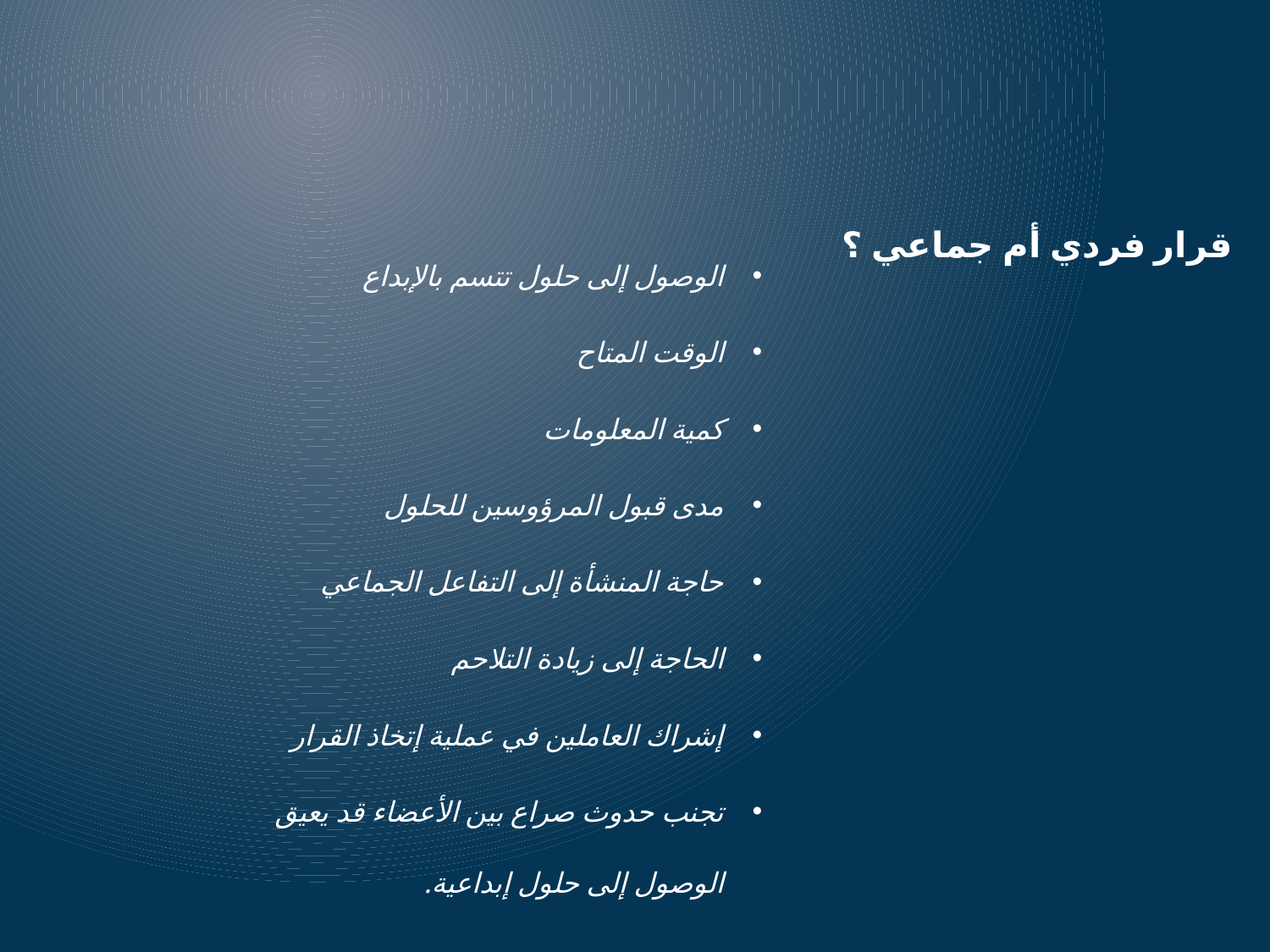

الوصول إلى حلول تتسم بالإبداع
الوقت المتاح
كمية المعلومات
مدى قبول المرؤوسين للحلول
حاجة المنشأة إلى التفاعل الجماعي
الحاجة إلى زيادة التلاحم
إشراك العاملين في عملية إتخاذ القرار
تجنب حدوث صراع بين الأعضاء قد يعيق الوصول إلى حلول إبداعية.
# قرار فردي أم جماعي ؟